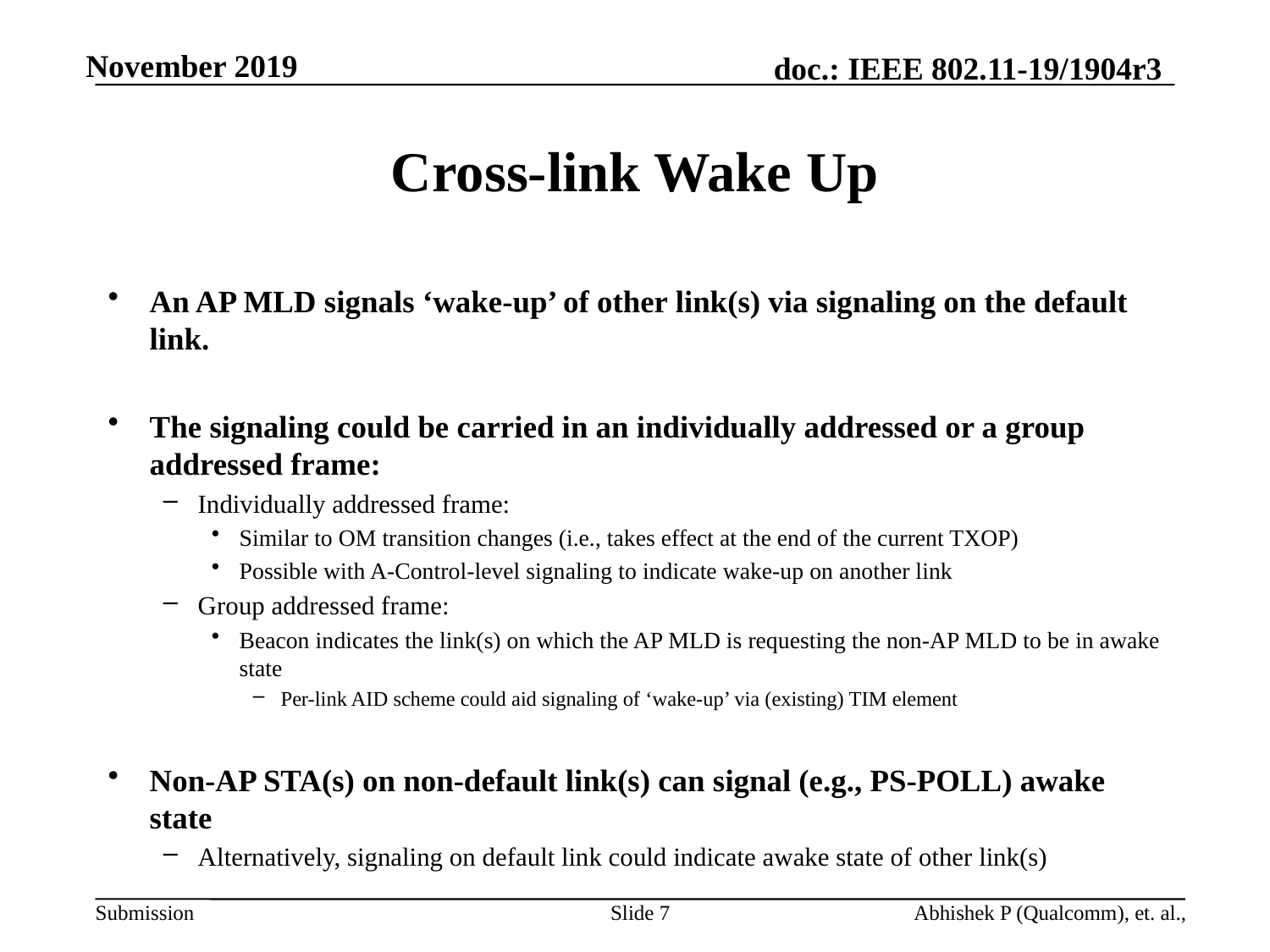

# Cross-link Wake Up
An AP MLD signals ‘wake-up’ of other link(s) via signaling on the default link.

The signaling could be carried in an individually addressed or a group addressed frame:
Individually addressed frame:
Similar to OM transition changes (i.e., takes effect at the end of the current TXOP)
Possible with A-Control-level signaling to indicate wake-up on another link
Group addressed frame:
Beacon indicates the link(s) on which the AP MLD is requesting the non-AP MLD to be in awake state
Per-link AID scheme could aid signaling of ‘wake-up’ via (existing) TIM element

Non-AP STA(s) on non-default link(s) can signal (e.g., PS-POLL) awake state
Alternatively, signaling on default link could indicate awake state of other link(s)
Slide 7
Abhishek P (Qualcomm), et. al.,